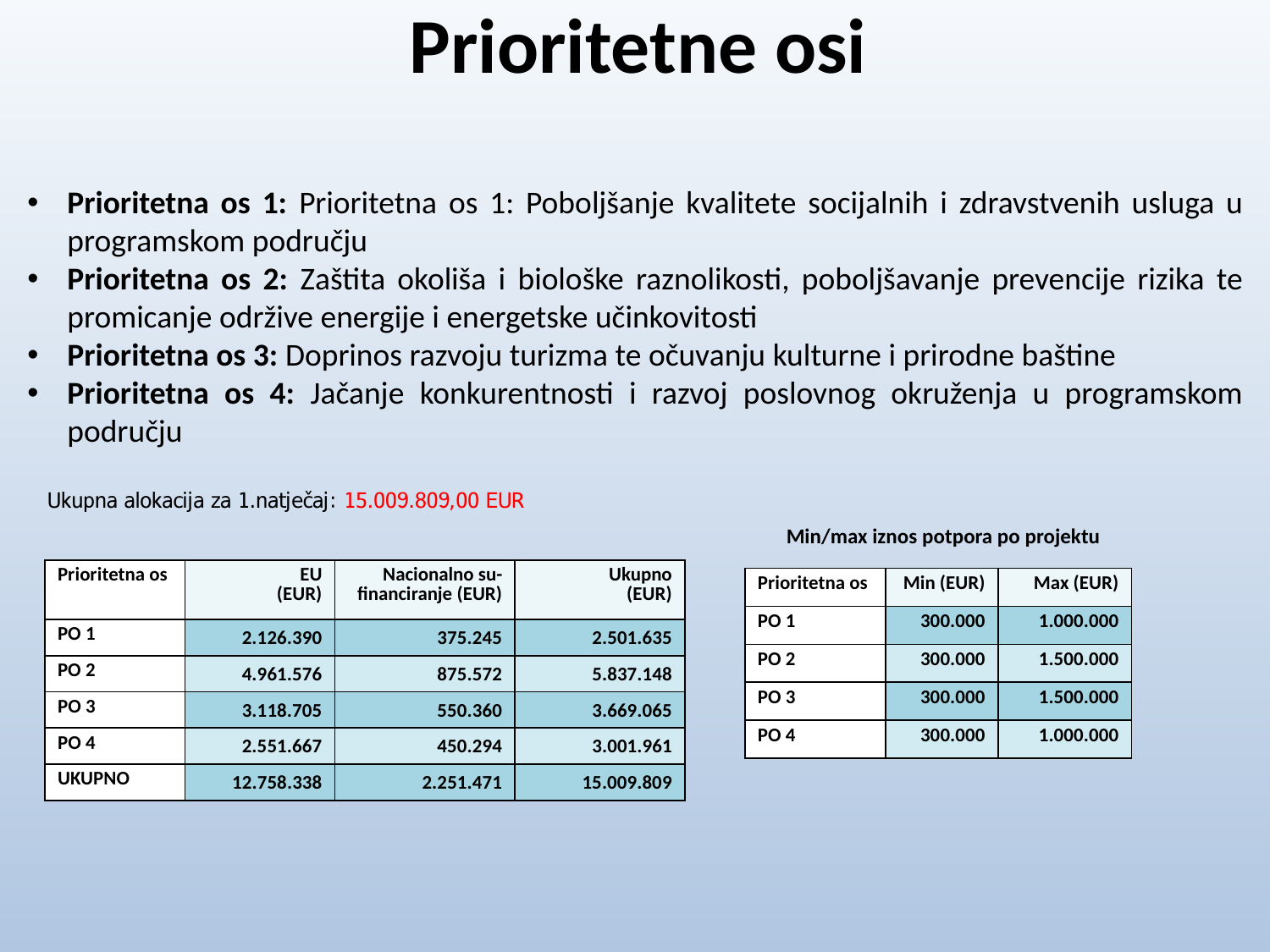

# Prioritetne osi
Prioritetna os 1: Prioritetna os 1: Poboljšanje kvalitete socijalnih i zdravstvenih usluga u programskom području
Prioritetna os 2: Zaštita okoliša i biološke raznolikosti, poboljšavanje prevencije rizika te promicanje održive energije i energetske učinkovitosti
Prioritetna os 3: Doprinos razvoju turizma te očuvanju kulturne i prirodne baštine
Prioritetna os 4: Jačanje konkurentnosti i razvoj poslovnog okruženja u programskom području

   Ukupna alokacija za 1.natječaj: 15.009.809,00 EUR
				                                               Min/max iznos potpora po projektu

| Prioritetna os | EU (EUR) | Nacionalno su-financiranje (EUR) | Ukupno (EUR) |
| --- | --- | --- | --- |
| PO 1 | 2.126.390 | 375.245 | 2.501.635 |
| PO 2 | 4.961.576 | 875.572 | 5.837.148 |
| PO 3 | 3.118.705 | 550.360 | 3.669.065 |
| PO 4 | 2.551.667 | 450.294 | 3.001.961 |
| UKUPNO | 12.758.338 | 2.251.471 | 15.009.809 |
| Prioritetna os | Min (EUR) | Max (EUR) |
| --- | --- | --- |
| PO 1 | 300.000 | 1.000.000 |
| PO 2 | 300.000 | 1.500.000 |
| PO 3 | 300.000 | 1.500.000 |
| PO 4 | 300.000 | 1.000.000 |